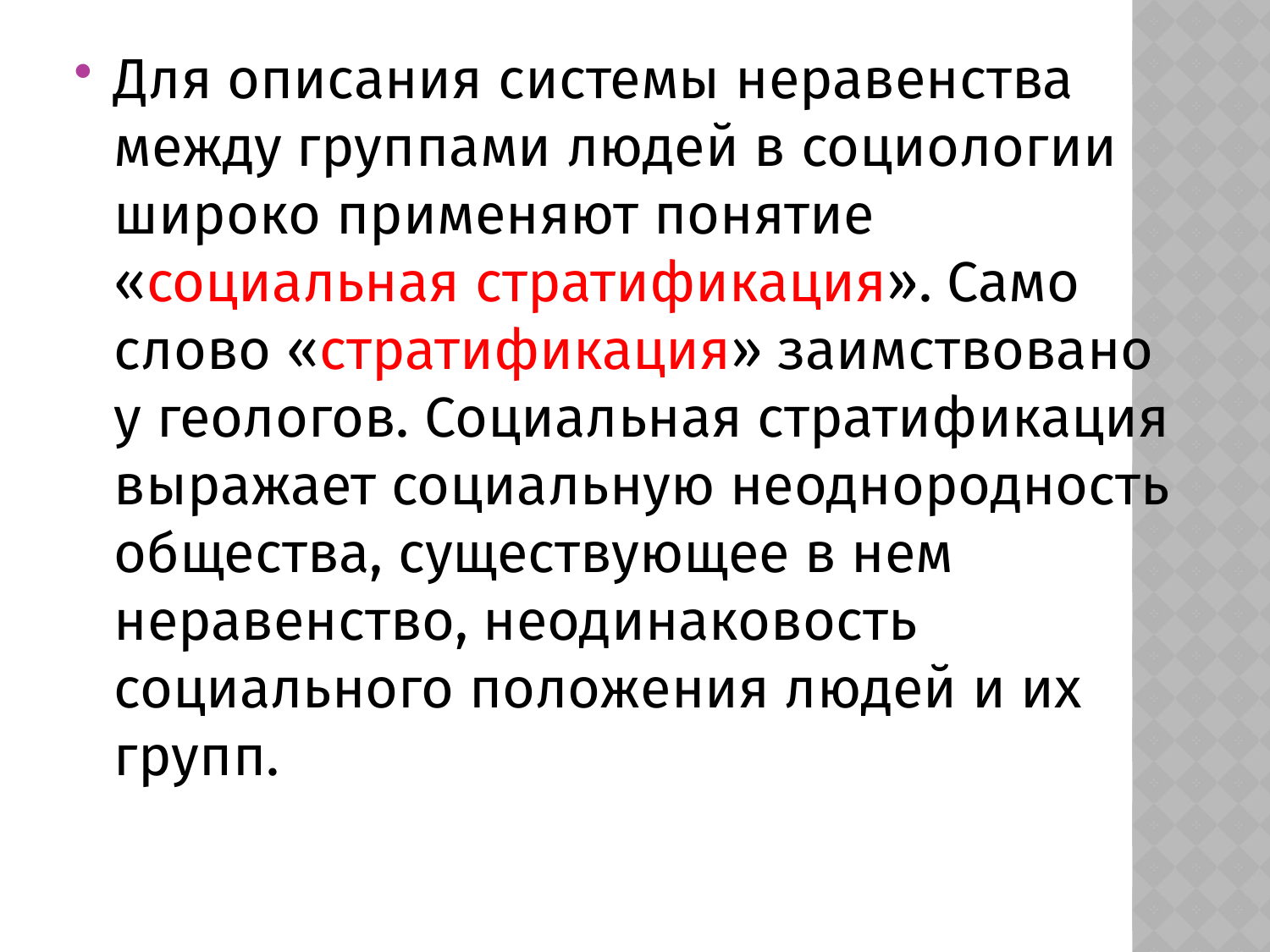

#
Для описания системы неравенства между группами людей в социологии широко применяют понятие «социальная стратификация». Само слово «стратификация» заимствовано у геологов. Социальная стратификация выражает социальную неоднородность общества, существующее в нем неравенство, неодинаковость социального положения людей и их групп.